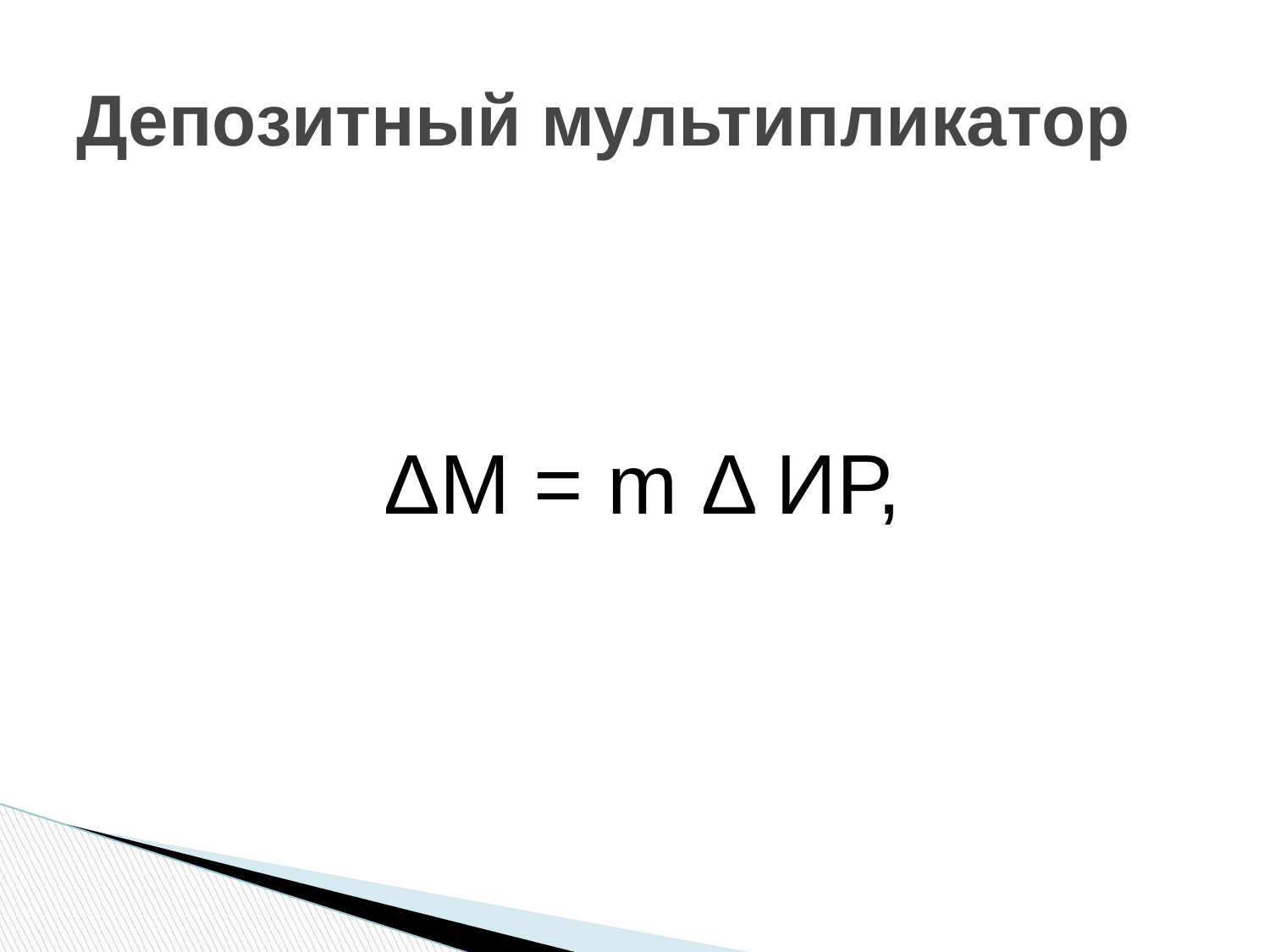

# Депозитный мультипликатор

ΔМ = m Δ ИР,